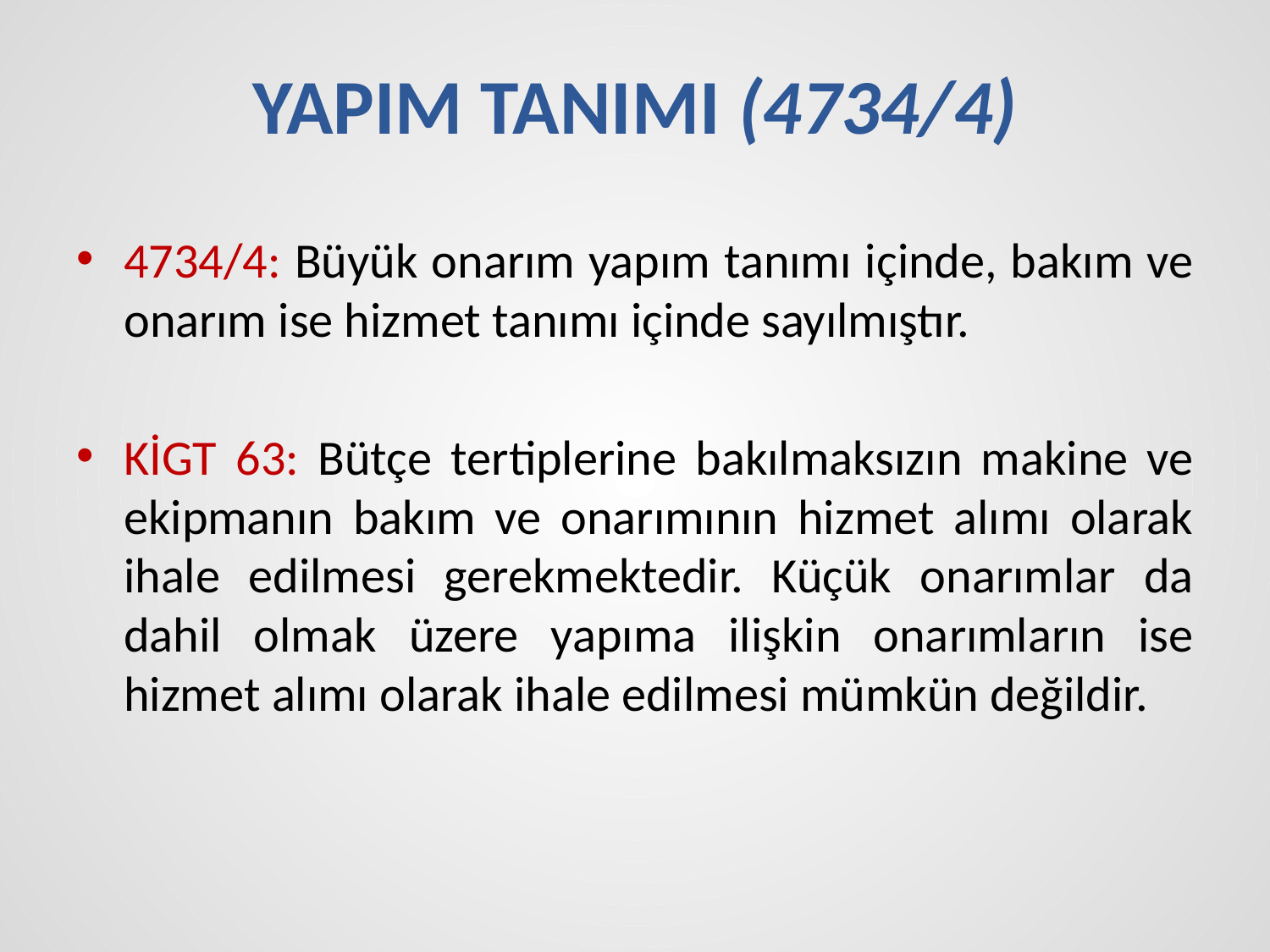

# YAPIM TANIMI (4734/4)
4734/4: Büyük onarım yapım tanımı içinde, bakım ve onarım ise hizmet tanımı içinde sayılmıştır.

KİGT 63: Bütçe tertiplerine bakılmaksızın makine ve ekipmanın bakım ve onarımının hizmet alımı olarak ihale edilmesi gerekmektedir. Küçük onarımlar da dahil olmak üzere yapıma ilişkin onarımların ise hizmet alımı olarak ihale edilmesi mümkün değildir.